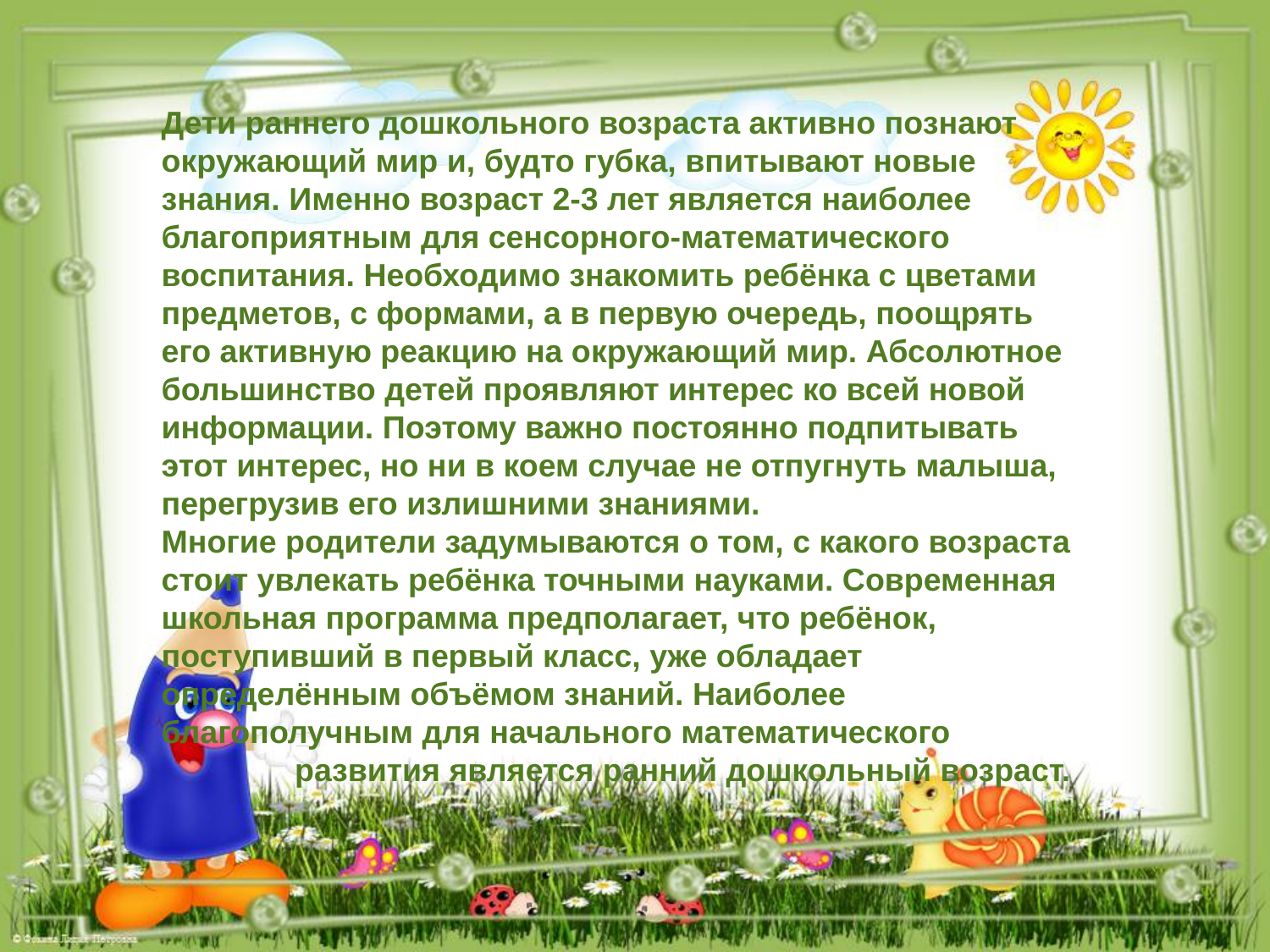

Дети раннего дошкольного возраста активно познают окружающий мир и, будто губка, впитывают новые знания. Именно возраст 2-3 лет является наиболее благоприятным для сенсорного-математического воспитания. Необходимо знакомить ребёнка с цветами предметов, с формами, а в первую очередь, поощрять его активную реакцию на окружающий мир. Абсолютное большинство детей проявляют интерес ко всей новой информации. Поэтому важно постоянно подпитывать этот интерес, но ни в коем случае не отпугнуть малыша, перегрузив его излишними знаниями.
Многие родители задумываются о том, с какого возраста стоит увлекать ребёнка точными науками. Современная школьная программа предполагает, что ребёнок, поступивший в первый класс, уже обладает определённым объёмом знаний. Наиболее благополучным для начального математического
               развития является ранний дошкольный возраст.